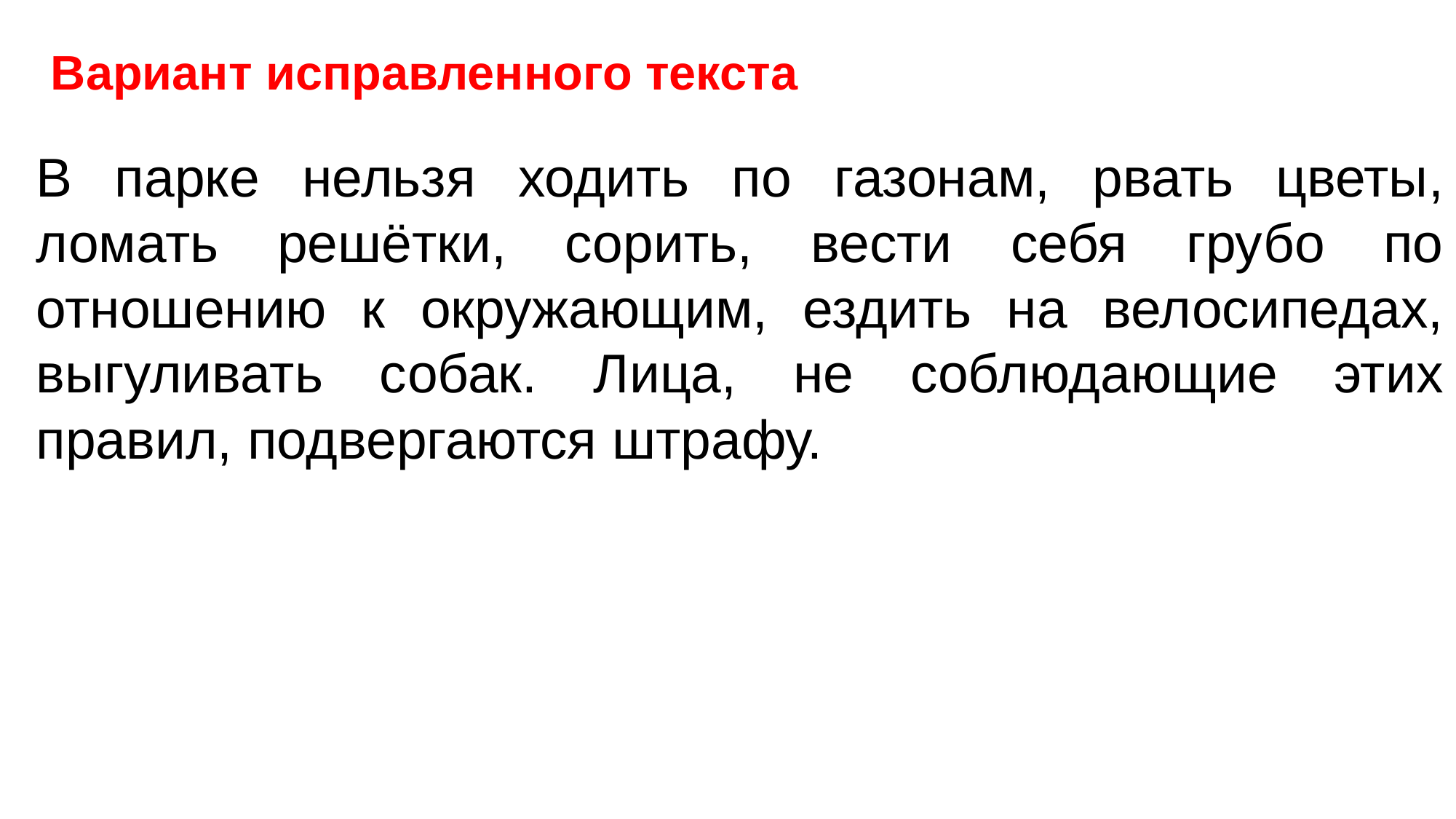

# Вариант исправленного текста
В парке нельзя ходить по газонам, рвать цветы, ломать решётки, сорить, вести себя грубо по отношению к окружающим, ездить на велосипедах, выгуливать собак. Лица, не соблюдающие этих правил, подвергаются штрафу.